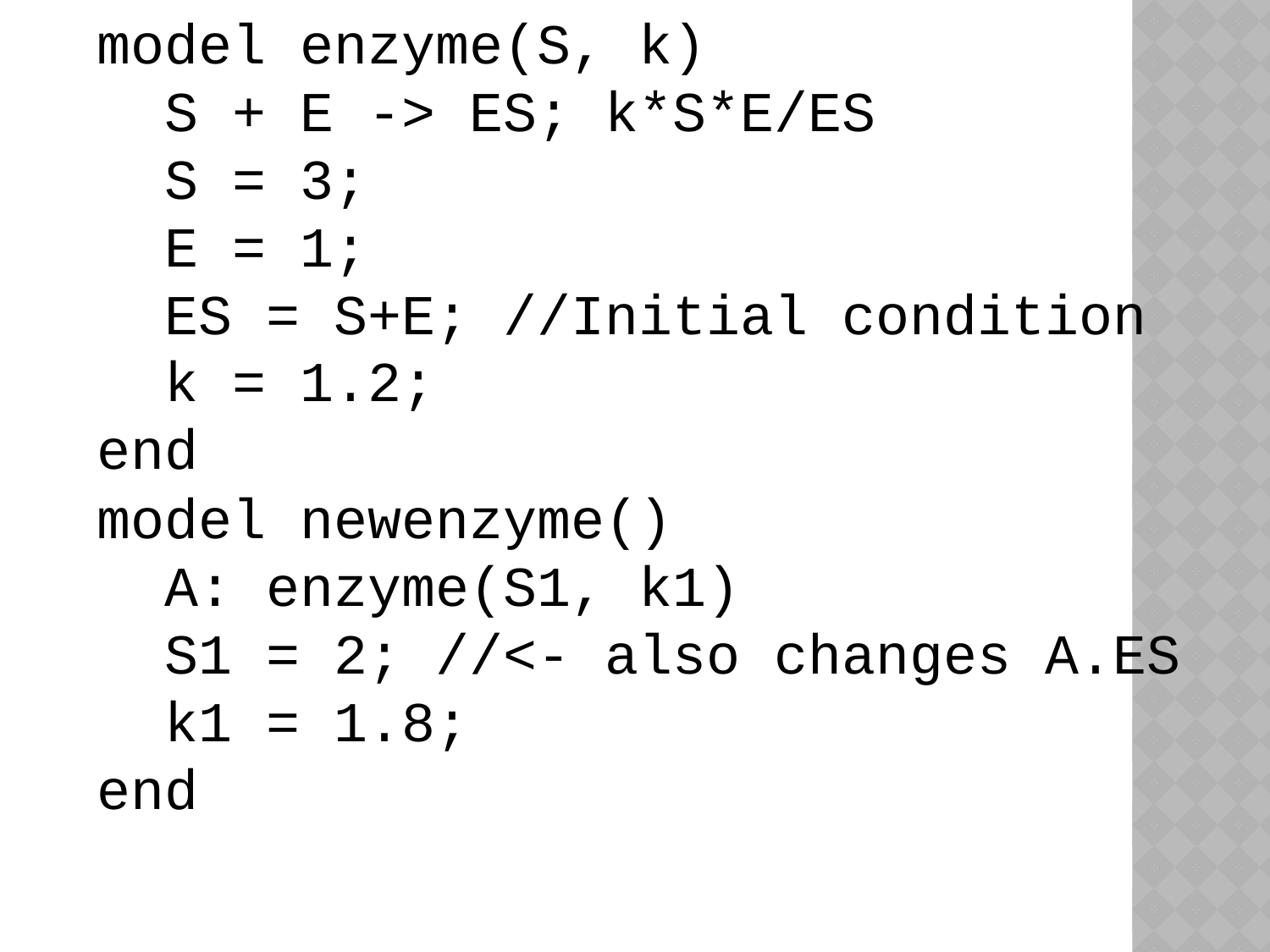

model enzyme(S, k)
  S + E -> ES; k*S*E/ES
  S = 3;
  E = 1;
  ES = S+E; //Initial condition
  k = 1.2;
end
model newenzyme()
  A: enzyme(S1, k1)
  S1 = 2; //<- also changes A.ES
  k1 = 1.8;
end